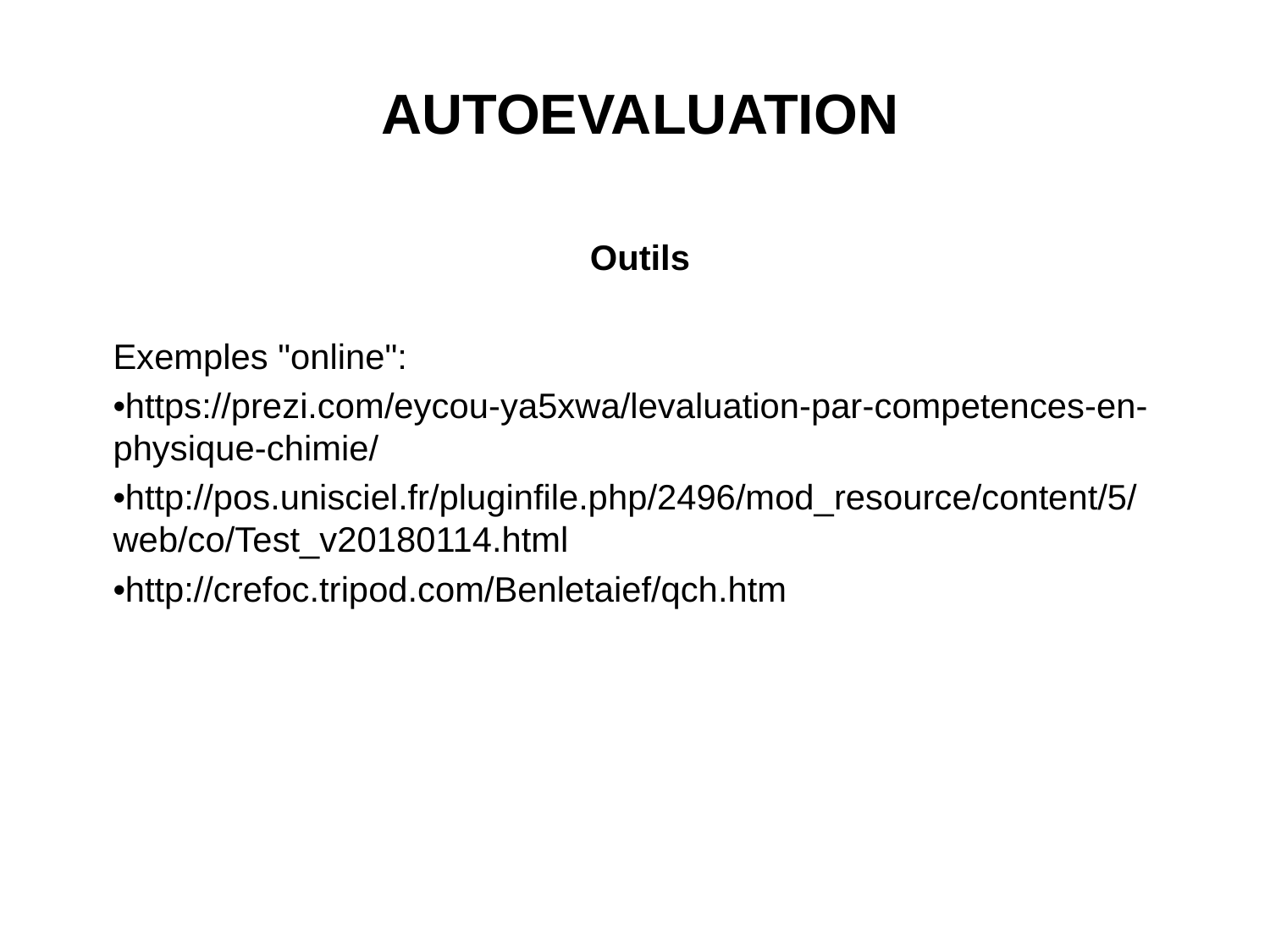

# Autoevaluation
Outils

Exemples "online":
•https://prezi.com/eycou-ya5xwa/levaluation-par-competences-en-physique-chimie/
•http://pos.unisciel.fr/pluginfile.php/2496/mod_resource/content/5/web/co/Test_v20180114.html
•http://crefoc.tripod.com/Benletaief/qch.htm